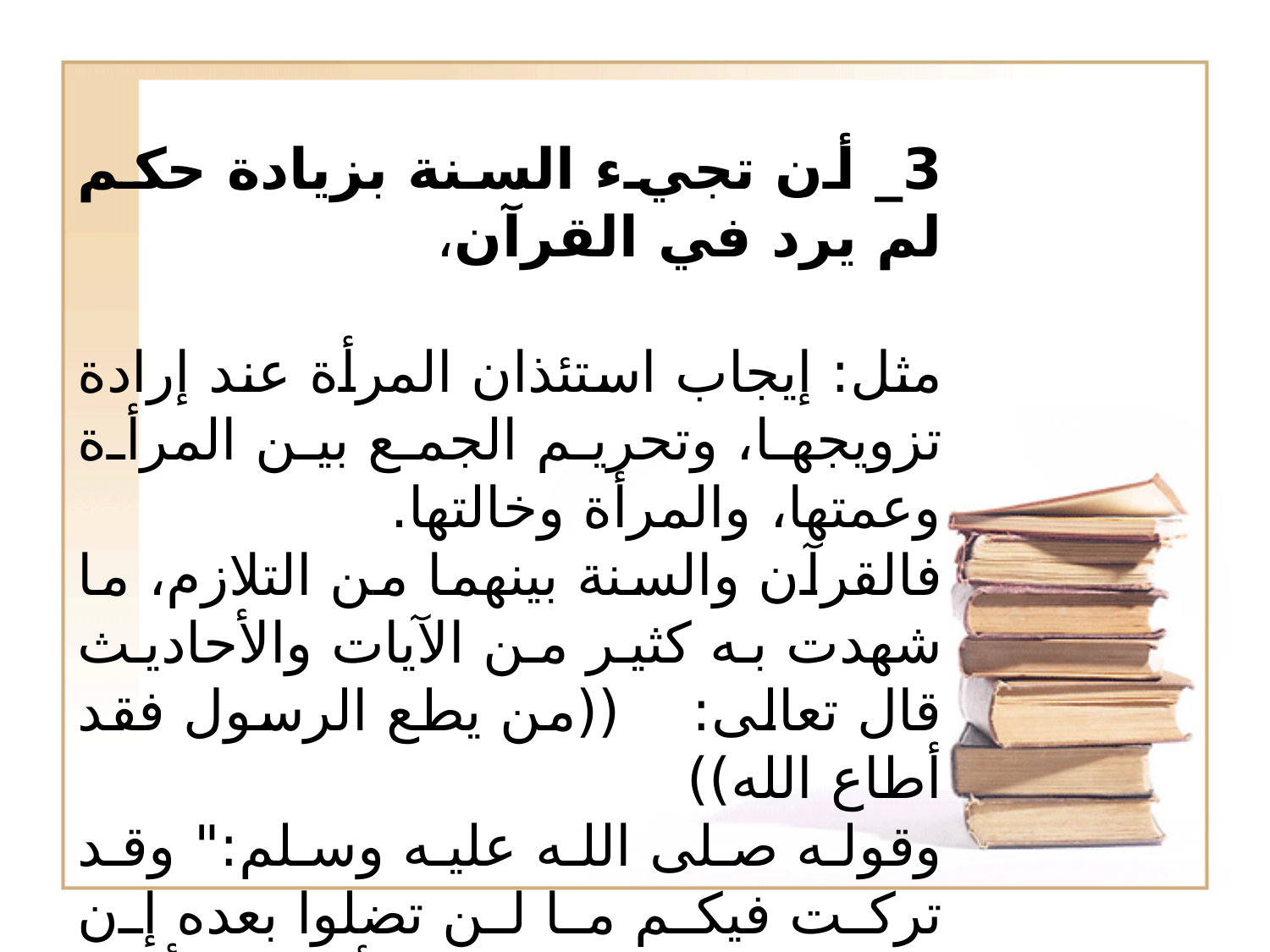

3_ أن تجيء السنة بزيادة حكم لم يرد في القرآن،

مثل: إيجاب استئذان المرأة عند إرادة تزويجها، وتحريم الجمع بين المرأة وعمتها، والمرأة وخالتها.
فالقرآن والسنة بينهما من التلازم، ما شهدت به كثير من الآيات والأحاديث قال تعالى:    ((من يطع الرسول فقد أطاع الله))
وقوله صلى الله عليه وسلم:" وقد تركت فيكم ما لن تضلوا بعده إن اعتصمتم به كتاب الله وأنتم تسألون عني..".